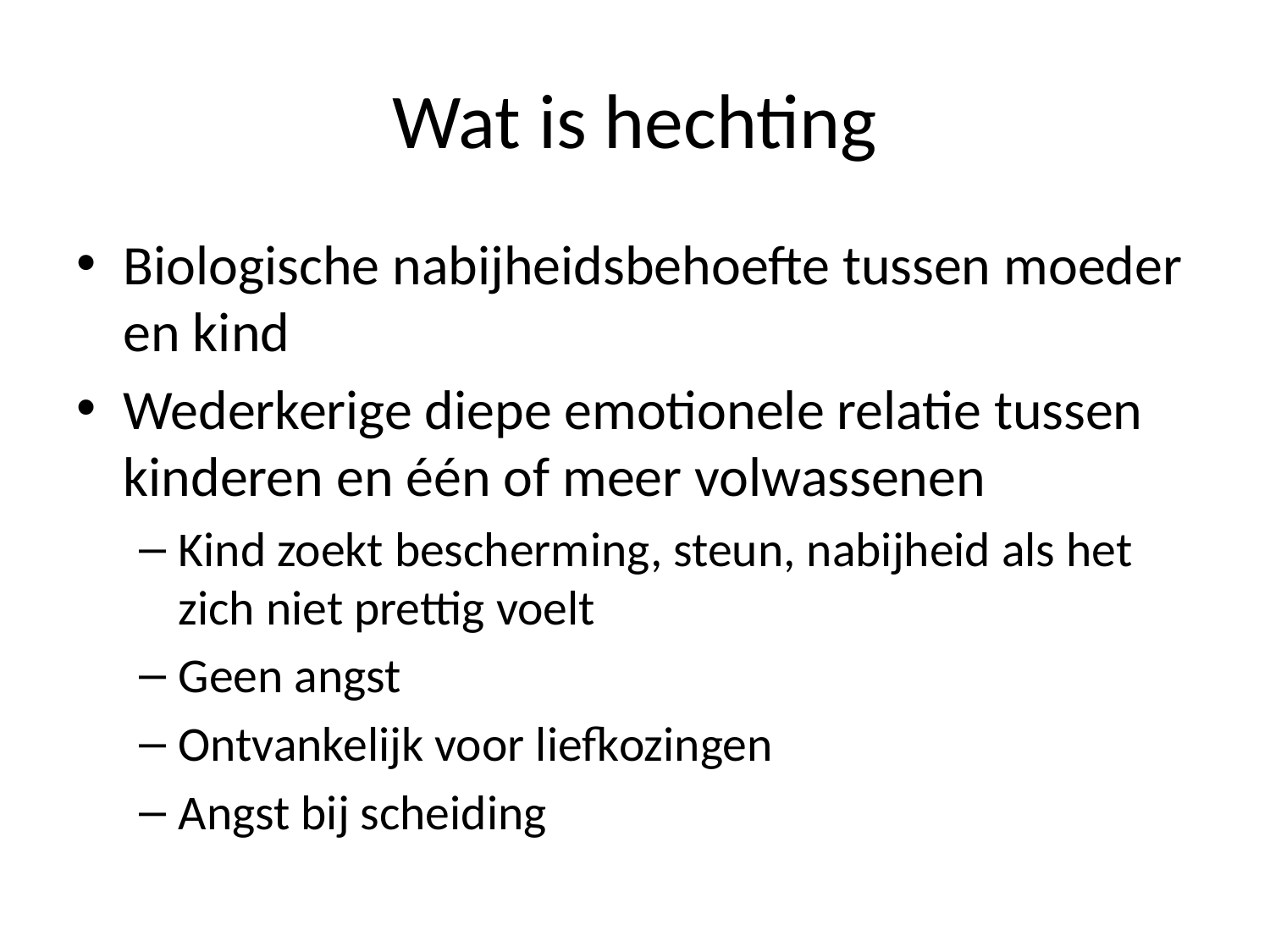

# Wat is hechting
Biologische nabijheidsbehoefte tussen moeder en kind
Wederkerige diepe emotionele relatie tussen kinderen en één of meer volwassenen
Kind zoekt bescherming, steun, nabijheid als het zich niet prettig voelt
Geen angst
Ontvankelijk voor liefkozingen
Angst bij scheiding